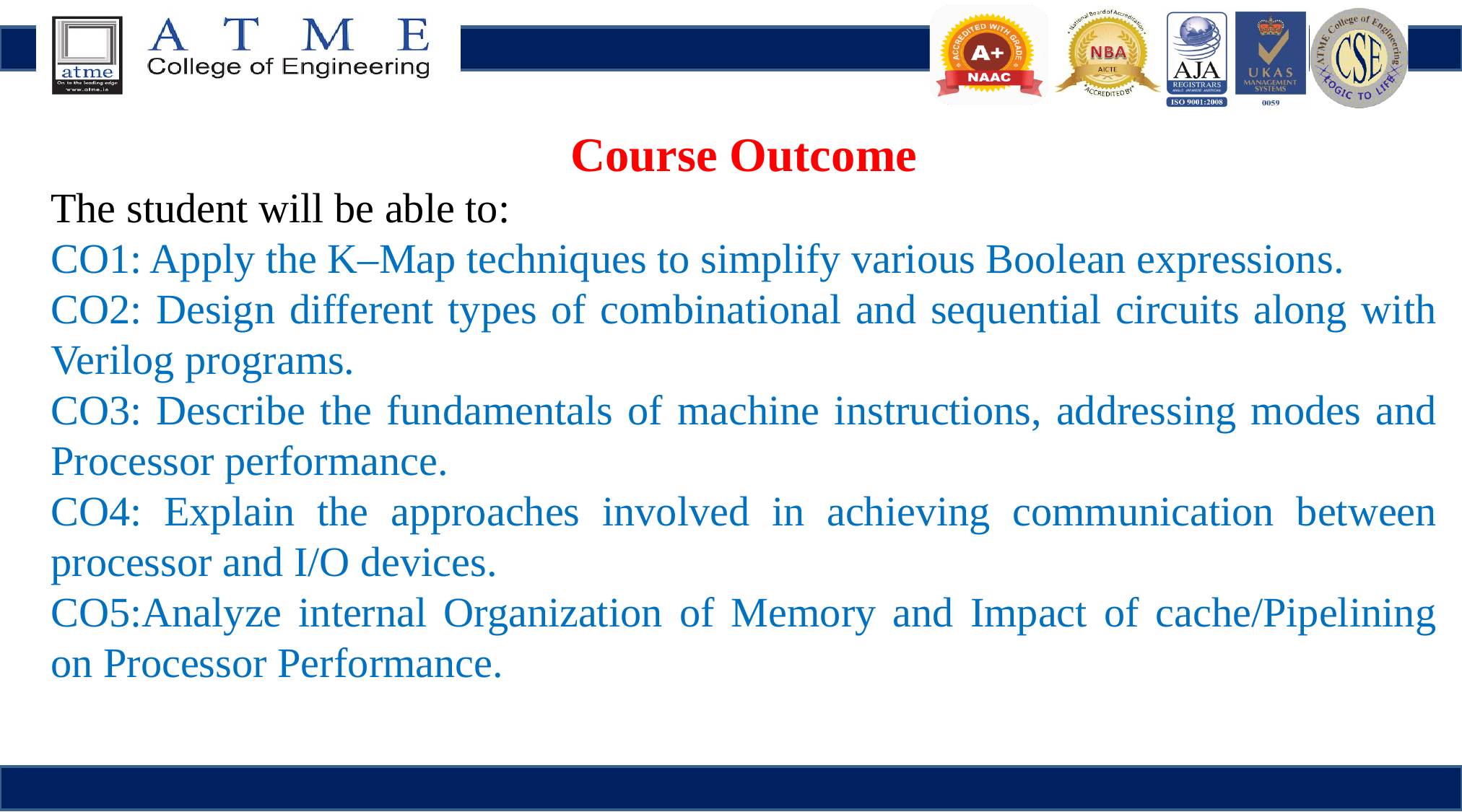

Course Outcome
The student will be able to:
CO1: Apply the K–Map techniques to simplify various Boolean expressions.
CO2: Design different types of combinational and sequential circuits along with Verilog programs.
CO3: Describe the fundamentals of machine instructions, addressing modes and Processor performance.
CO4: Explain the approaches involved in achieving communication between processor and I/O devices.
CO5:Analyze internal Organization of Memory and Impact of cache/Pipelining on Processor Performance.